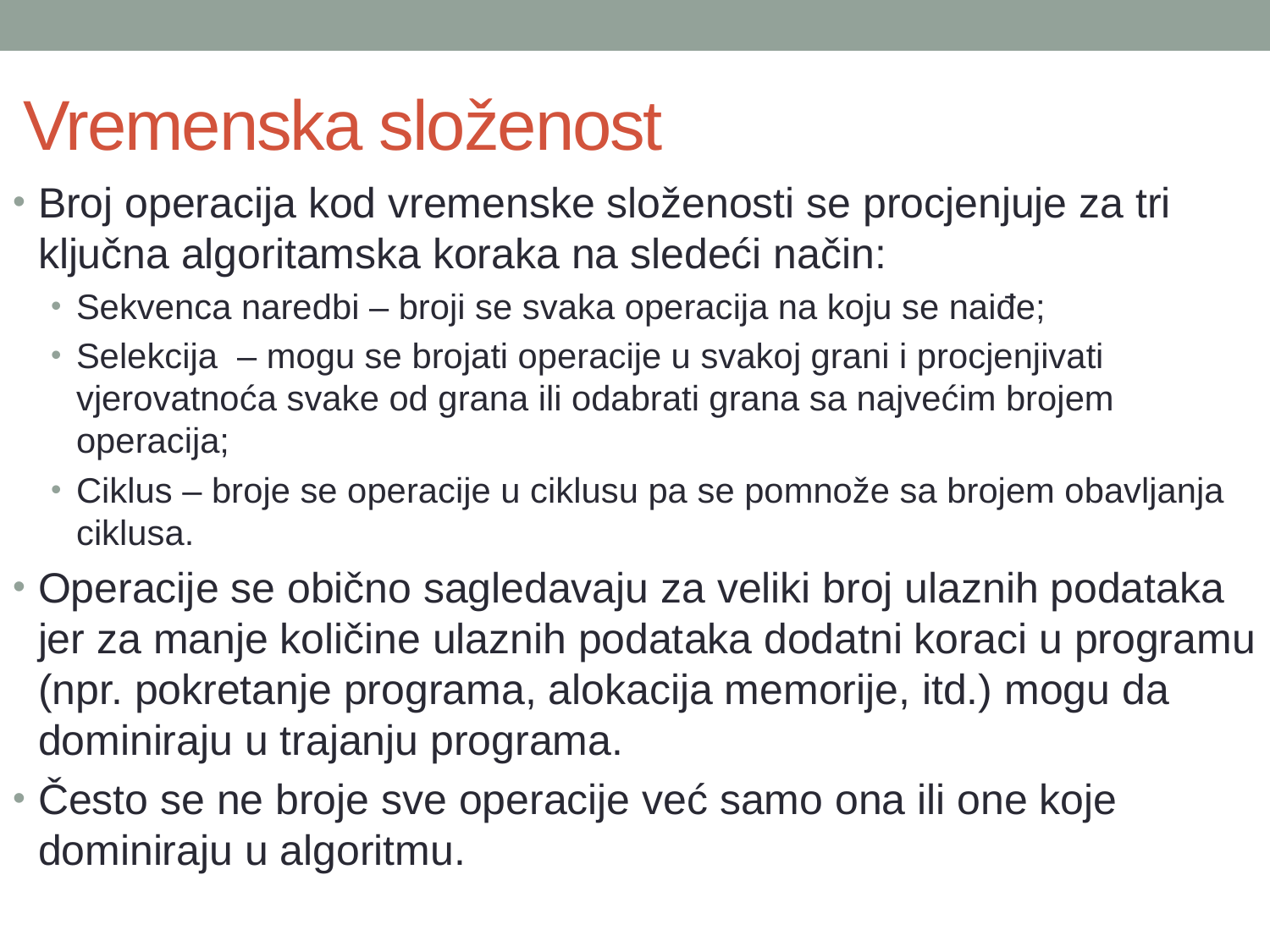

# Vremenska složenost
Broj operacija kod vremenske složenosti se procjenjuje za tri ključna algoritamska koraka na sledeći način:
Sekvenca naredbi – broji se svaka operacija na koju se naiđe;
Selekcija  – mogu se brojati operacije u svakoj grani i procjenjivati vjerovatnoća svake od grana ili odabrati grana sa najvećim brojem operacija;
Ciklus – broje se operacije u ciklusu pa se pomnože sa brojem obavljanja ciklusa.
Operacije se obično sagledavaju za veliki broj ulaznih podataka jer za manje količine ulaznih podataka dodatni koraci u programu (npr. pokretanje programa, alokacija memorije, itd.) mogu da dominiraju u trajanju programa.
Često se ne broje sve operacije već samo ona ili one koje dominiraju u algoritmu.